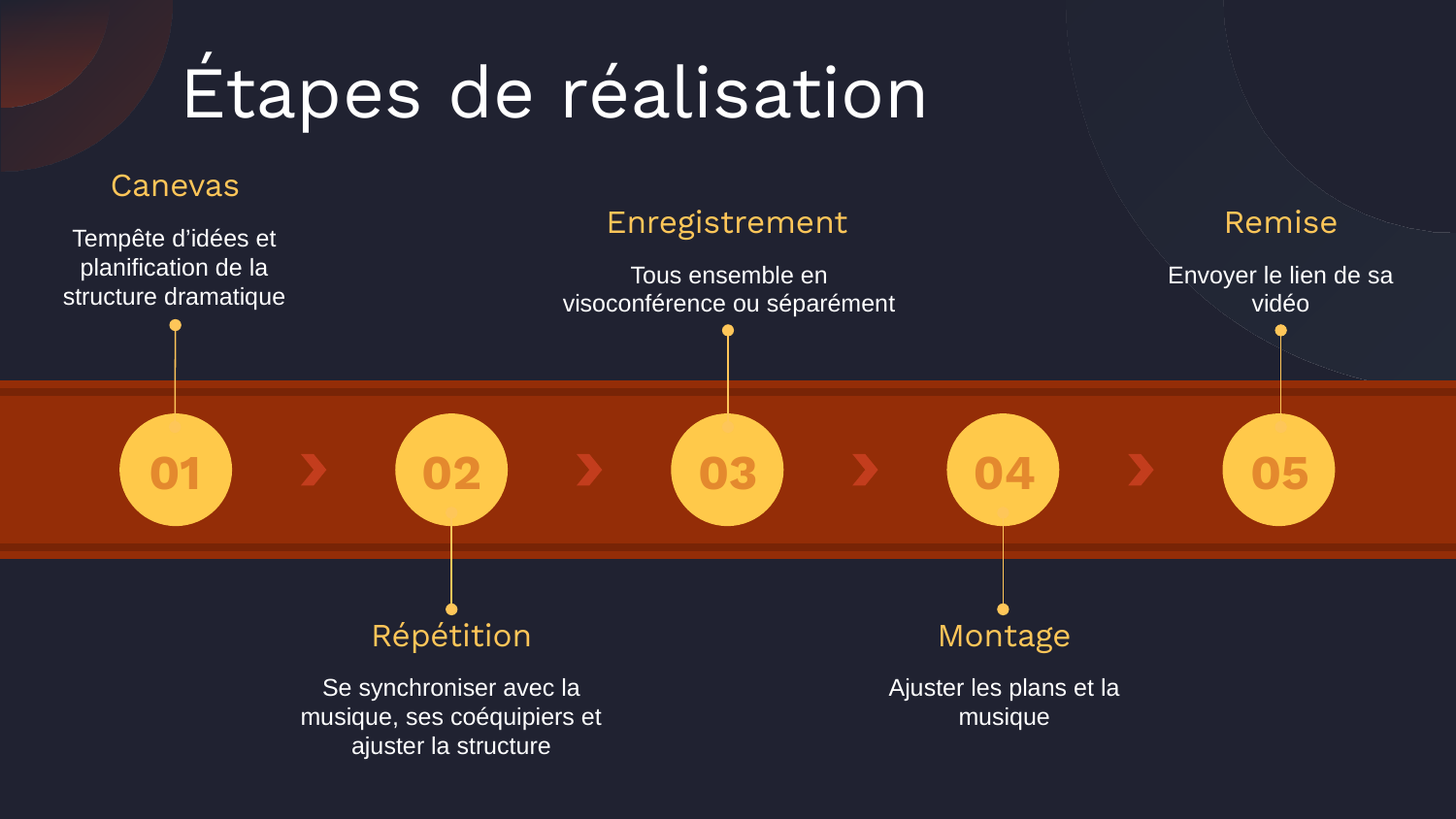

# Étapes de réalisation
Canevas
Enregistrement
Remise
Tempête d’idées et planification de la structure dramatique
Tous ensemble en visoconférence ou séparément
Envoyer le lien de sa vidéo

01
02
03
04
05

Répétition
Montage
Se synchroniser avec la musique, ses coéquipiers et ajuster la structure

Ajuster les plans et la musique